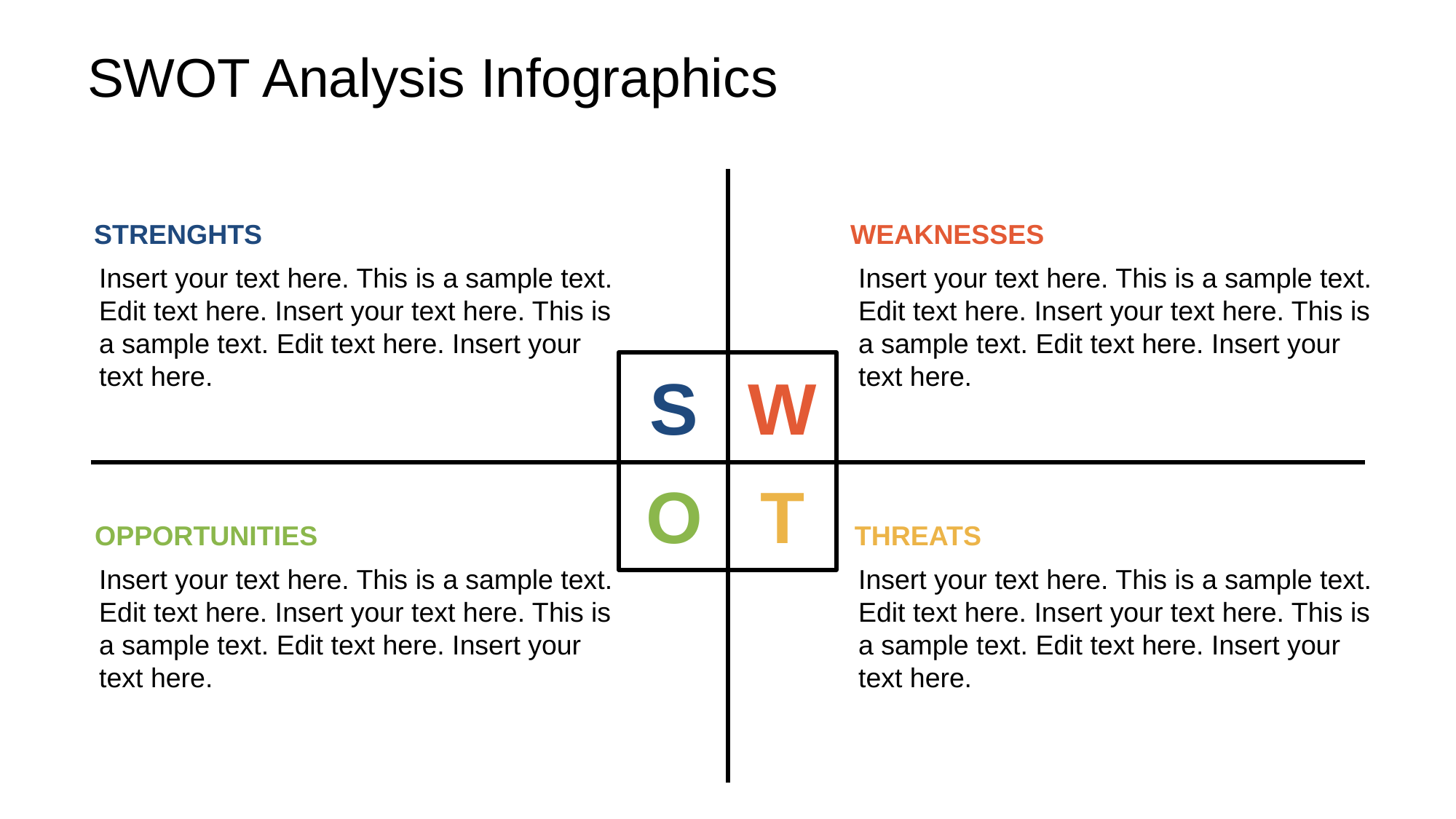

# SWOT Analysis Infographics
STRENGHTS
WEAKNESSES
Insert your text here. This is a sample text. Edit text here. Insert your text here. This is a sample text. Edit text here. Insert your text here.
Insert your text here. This is a sample text. Edit text here. Insert your text here. This is a sample text. Edit text here. Insert your text here.

S
W
O
T
OPPORTUNITIES
THREATS
Insert your text here. This is a sample text. Edit text here. Insert your text here. This is a sample text. Edit text here. Insert your text here.
Insert your text here. This is a sample text. Edit text here. Insert your text here. This is a sample text. Edit text here. Insert your text here.